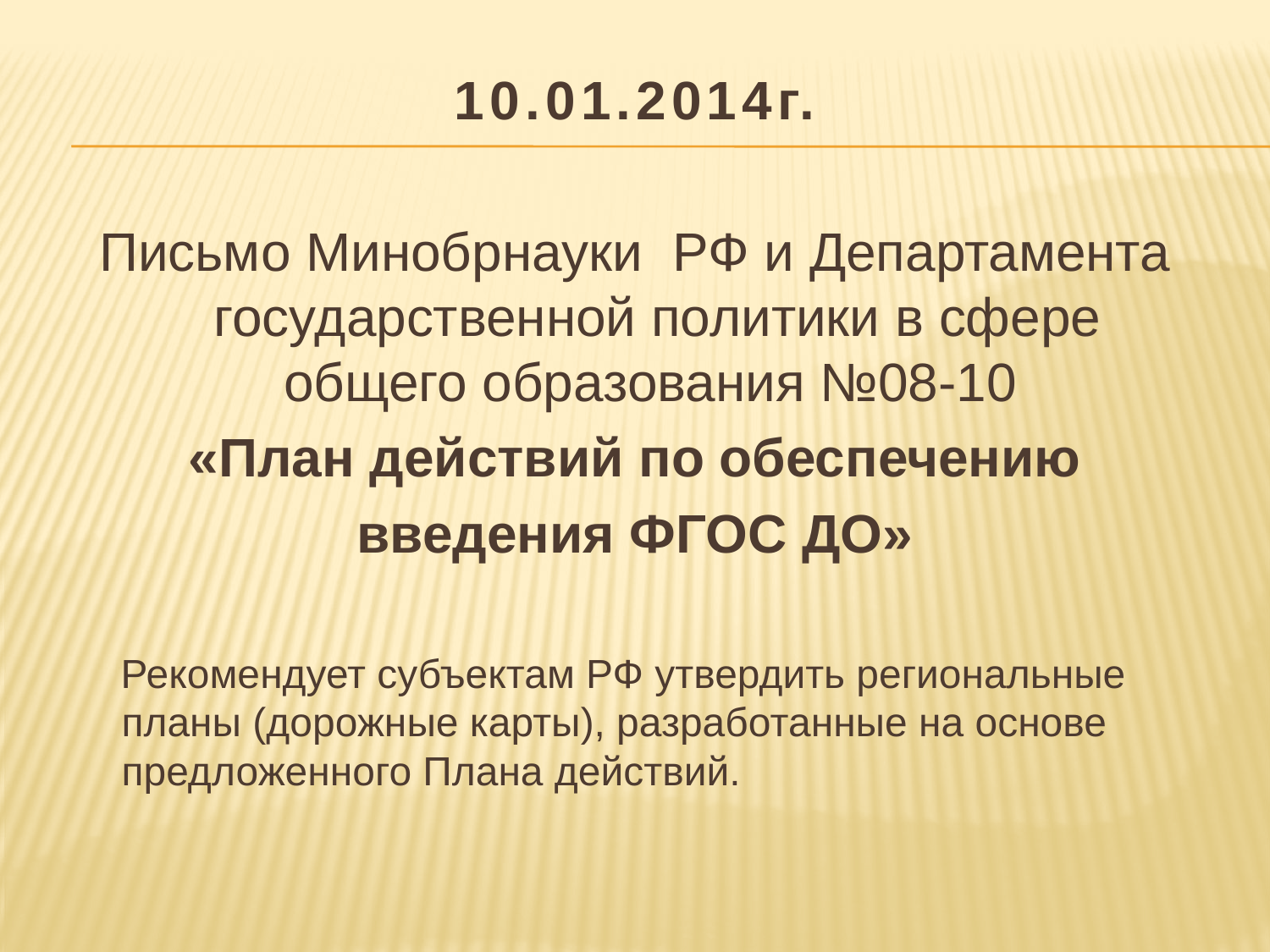

10.01.2014г.

Письмо Минобрнауки  РФ и Департамента государственной политики в сфере общего образования №08-10
«План действий по обеспечению
введения ФГОС ДО»

    Рекомендует субъектам РФ утвердить региональные планы (дорожные карты), разработанные на основе предложенного Плана действий.

#